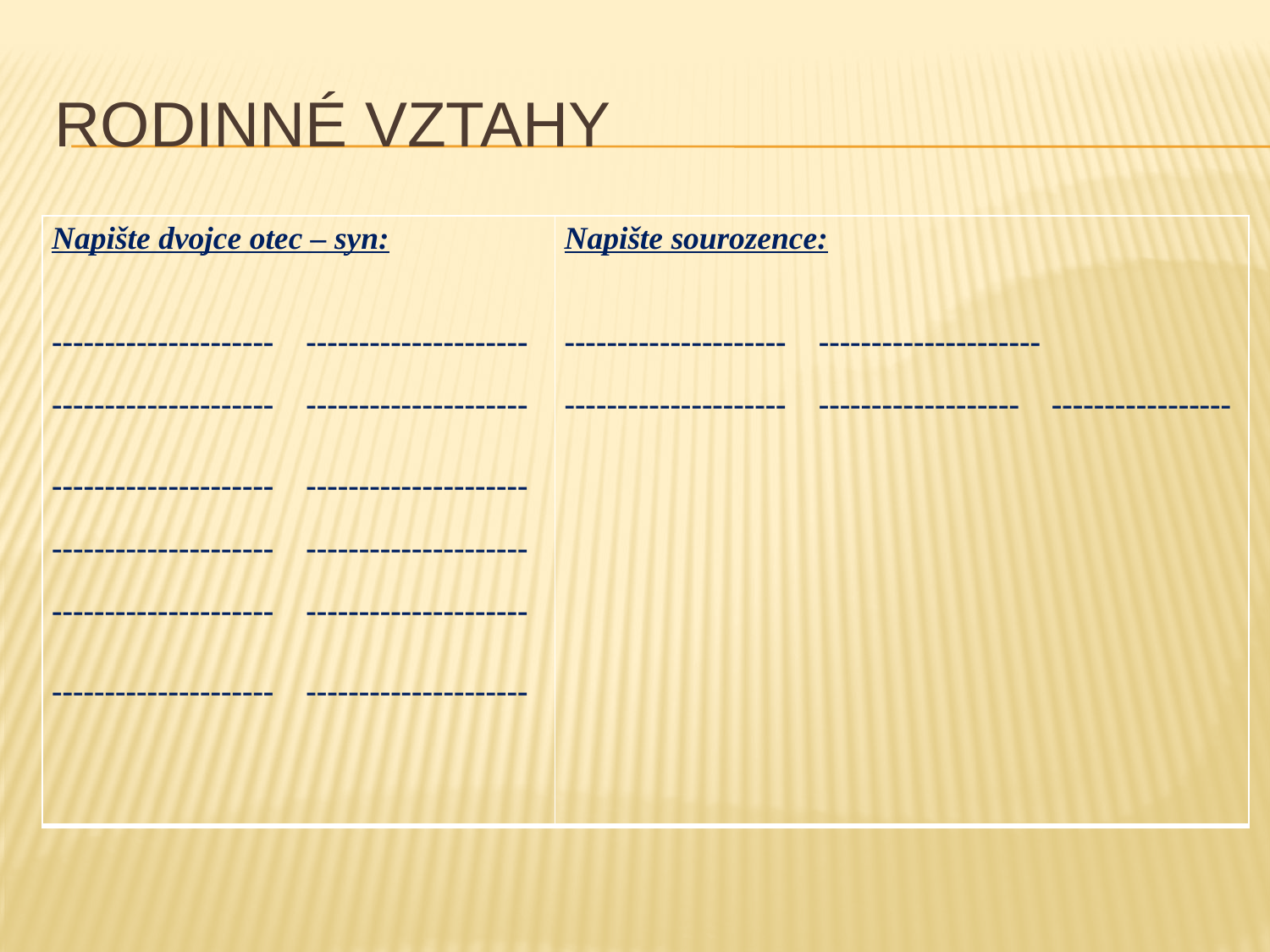

# Rodinné vztahy
| Napište dvojce otec – syn: --------------------- --------------------- --------------------- --------------------- --------------------- --------------------- --------------------- --------------------- --------------------- --------------------- --------------------- --------------------- | Napište sourozence: --------------------- --------------------- --------------------- ------------------- ----------------- |
| --- | --- |